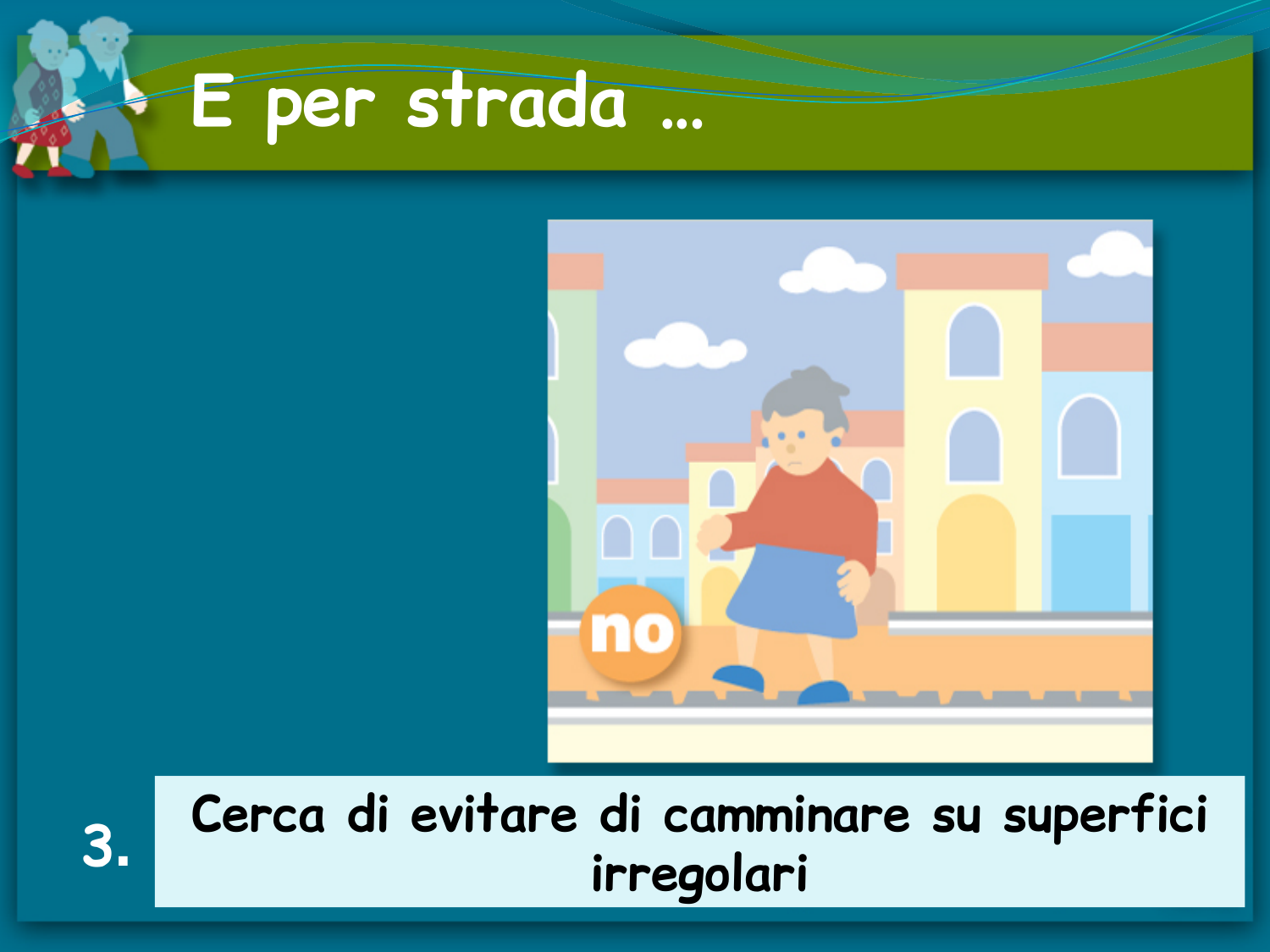

E per strada …
Cerca di evitare di camminare su superfici irregolari
3.